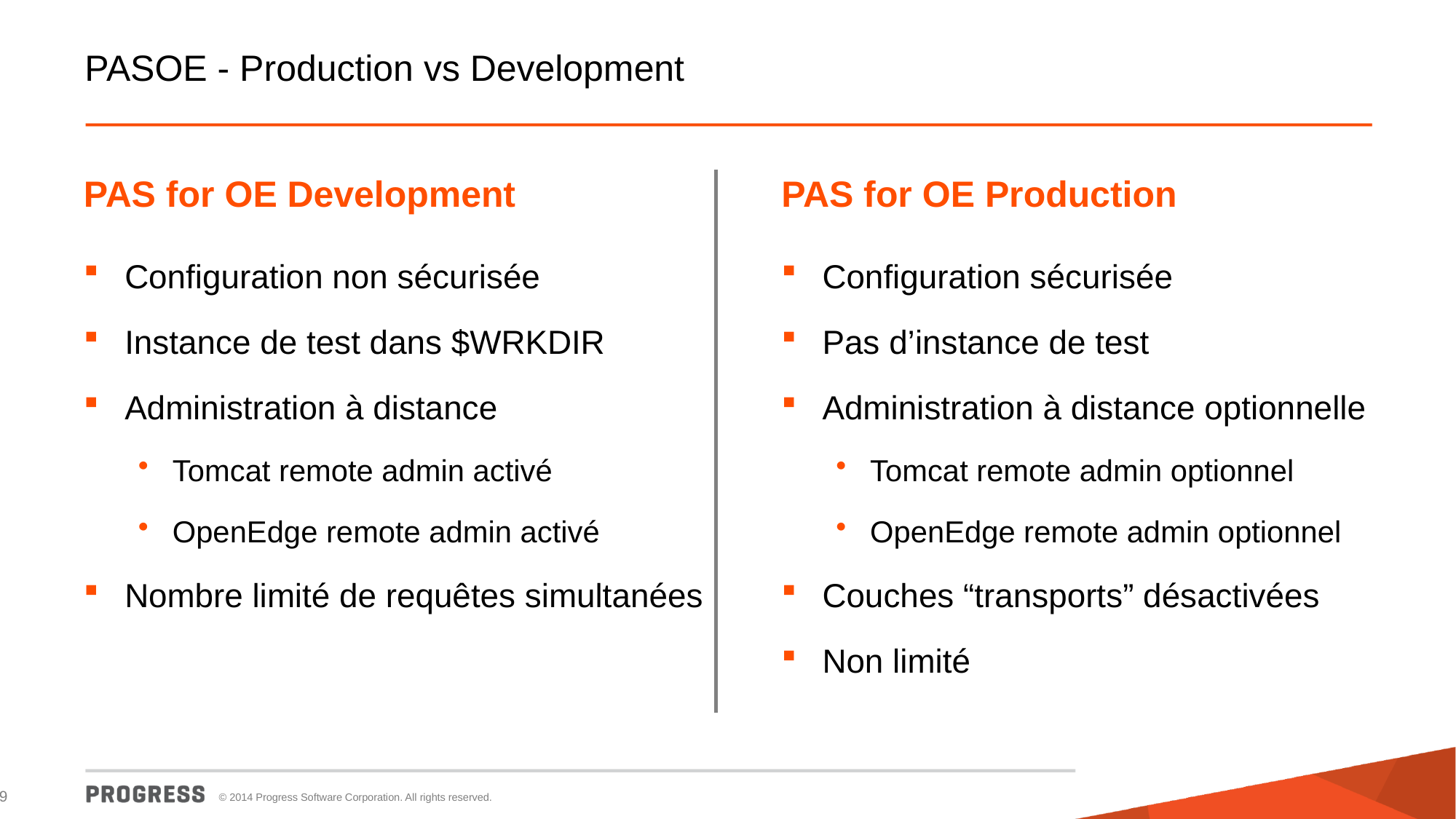

# PASOE - Production vs Development
PAS for OE Development
PAS for OE Production
Configuration sécurisée
Pas d’instance de test
Administration à distance optionnelle
Tomcat remote admin optionnel
OpenEdge remote admin optionnel
Couches “transports” désactivées
Non limité
Configuration non sécurisée
Instance de test dans $WRKDIR
Administration à distance
Tomcat remote admin activé
OpenEdge remote admin activé
Nombre limité de requêtes simultanées